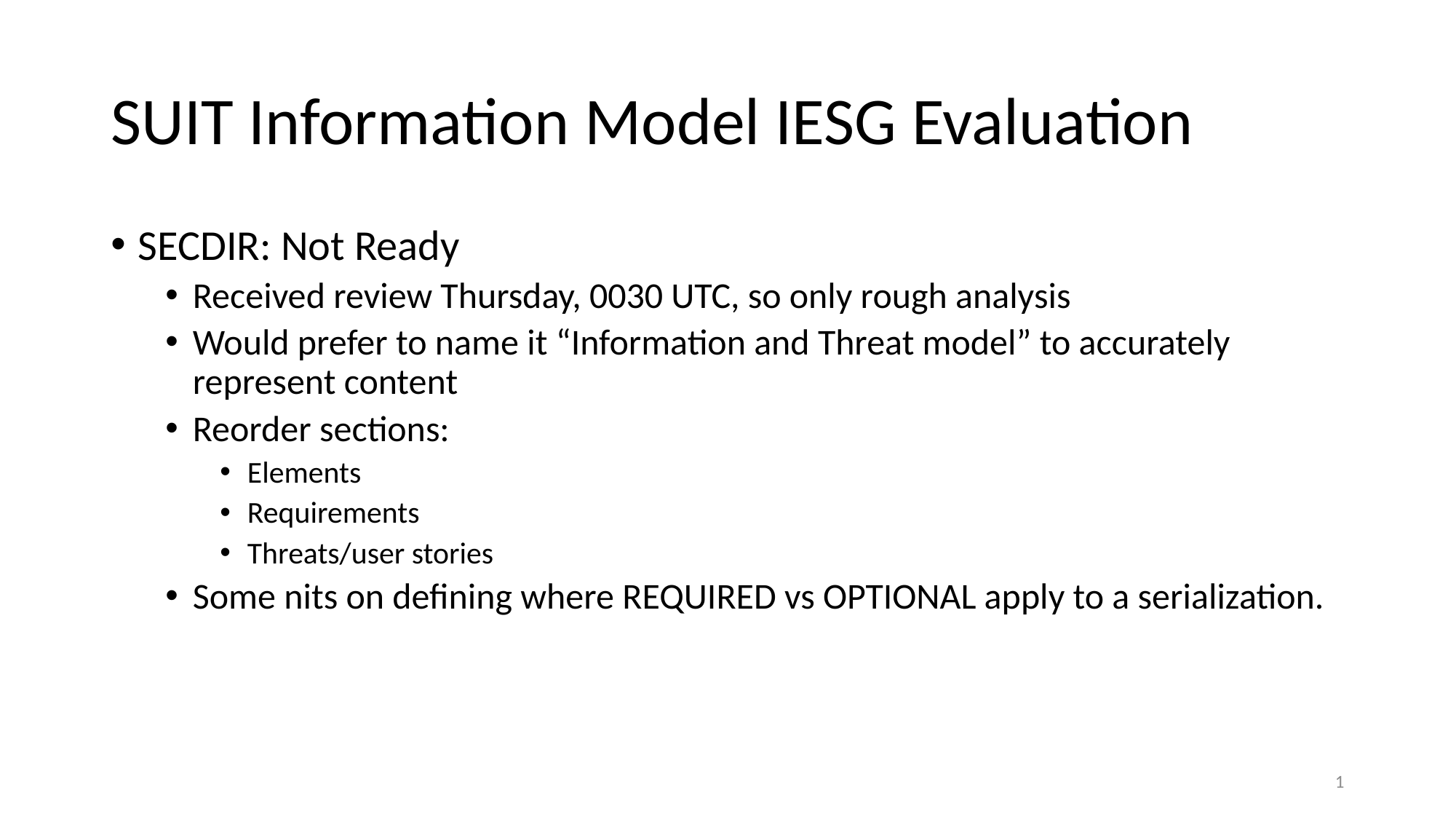

# SUIT Information Model IESG Evaluation
SECDIR: Not Ready
Received review Thursday, 0030 UTC, so only rough analysis
Would prefer to name it “Information and Threat model” to accurately represent content
Reorder sections:
Elements
Requirements
Threats/user stories
Some nits on defining where REQUIRED vs OPTIONAL apply to a serialization.
1